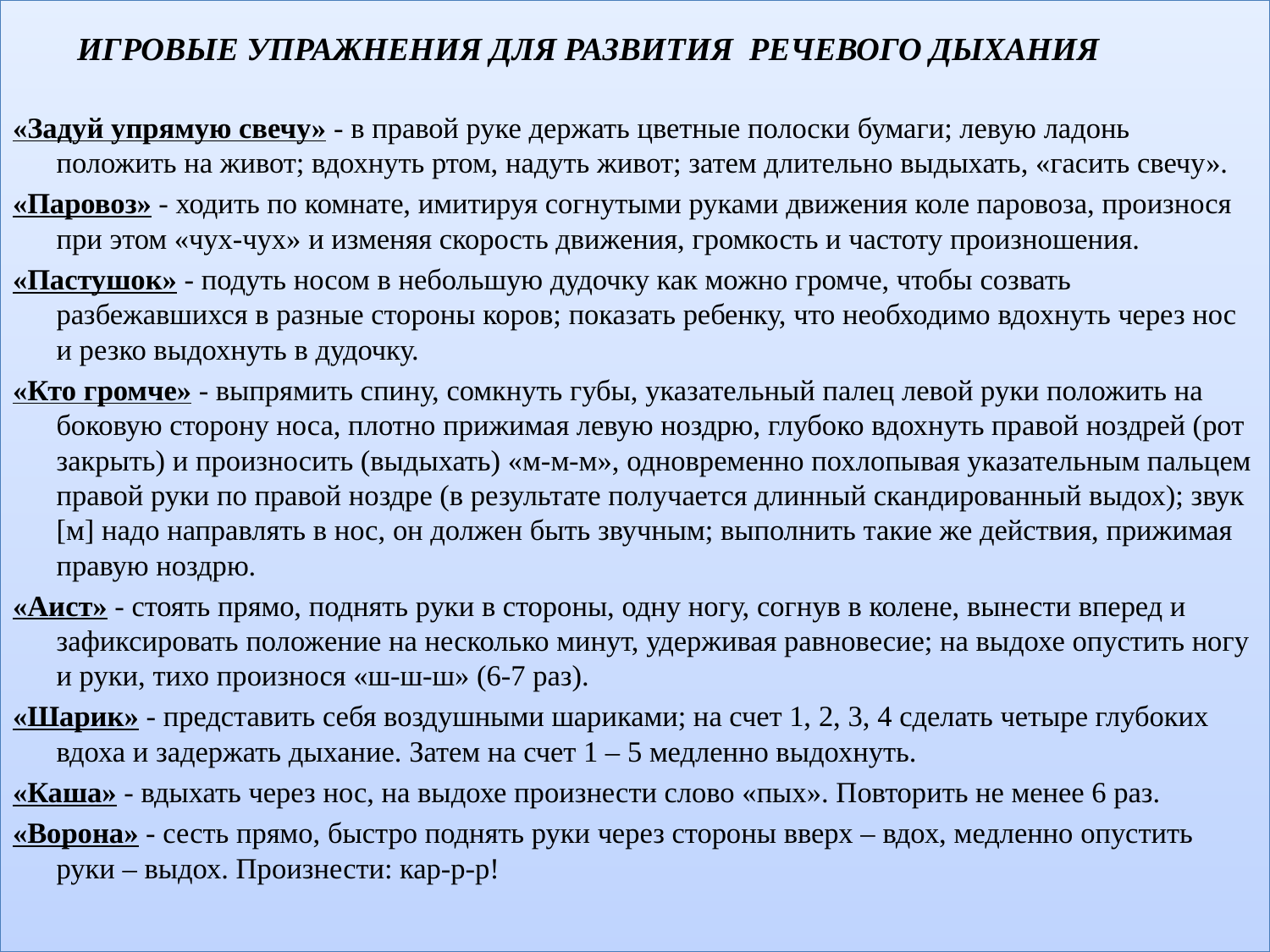

ИГРОВЫЕ УПРАЖНЕНИЯ ДЛЯ РАЗВИТИЯ  РЕЧЕВОГО ДЫХАНИЯ

«Задуй упрямую свечу» - в правой руке держать цветные полоски бумаги; левую ладонь положить на живот; вдохнуть ртом, надуть живот; затем длительно выдыхать, «гасить свечу».
«Паровоз» - ходить по комнате, имитируя согнутыми руками движения коле паровоза, произнося при этом «чух-чух» и изменяя скорость движения, громкость и частоту произношения.
«Пастушок» - подуть носом в небольшую дудочку как можно громче, чтобы созвать разбежавшихся в разные стороны коров; показать ребенку, что необходимо вдохнуть через нос и резко выдохнуть в дудочку.
«Кто громче» - выпрямить спину, сомкнуть губы, указательный палец левой руки положить на боковую сторону носа, плотно прижимая левую ноздрю, глубоко вдохнуть правой ноздрей (рот закрыть) и произносить (выдыхать) «м-м-м», одновременно похлопывая указательным пальцем правой руки по правой ноздре (в результате получается длинный скандированный выдох); звук [м] надо направлять в нос, он должен быть звучным; выполнить такие же действия, прижимая правую ноздрю.
«Аист» - стоять прямо, поднять руки в стороны, одну ногу, согнув в колене, вынести вперед и зафиксировать положение на несколько минут, удерживая равновесие; на выдохе опустить ногу и руки, тихо произнося «ш-ш-ш» (6-7 раз).
«Шарик» - представить себя воздушными шариками; на счет 1, 2, 3, 4 сделать четыре глубоких вдоха и задержать дыхание. Затем на счет 1 – 5 медленно выдохнуть.
«Каша» - вдыхать через нос, на выдохе произнести слово «пых». Повторить не менее 6 раз.
«Ворона» - сесть прямо, быстро поднять руки через стороны вверх – вдох, медленно опустить руки – выдох. Произнести: кар-р-р!